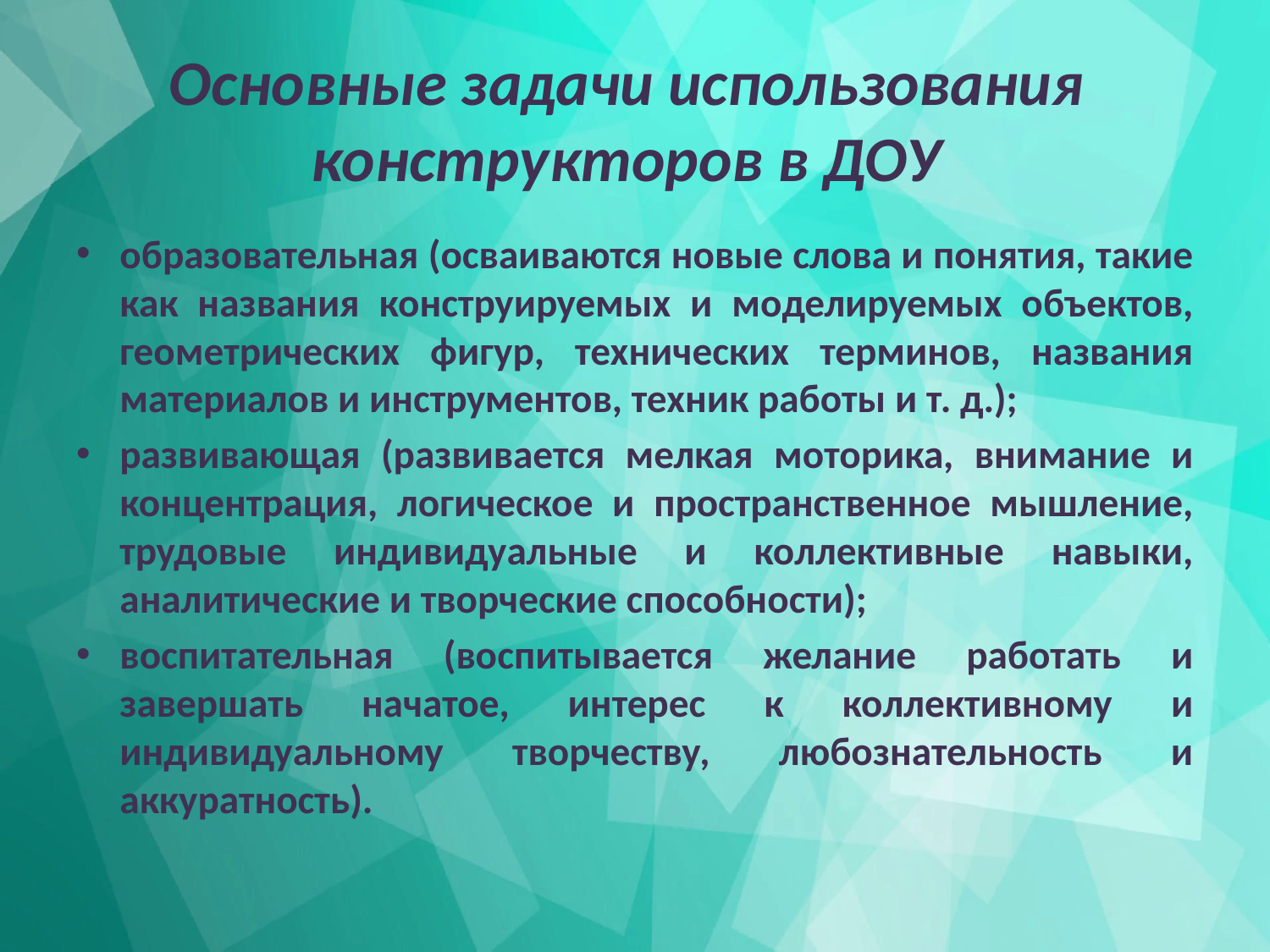

# Основные задачи использования конструкторов в ДОУ
образовательная (осваиваются новые слова и понятия, такие как названия конструируемых и моделируемых объектов, геометрических фигур, технических терминов, названия материалов и инструментов, техник работы и т. д.);
развивающая (развивается мелкая моторика, внимание и концентрация, логическое и пространственное мышление, трудовые индивидуальные и коллективные навыки, аналитические и творческие способности);
воспитательная (воспитывается желание работать и завершать начатое, интерес к коллективному и индивидуальному творчеству, любознательность и аккуратность).